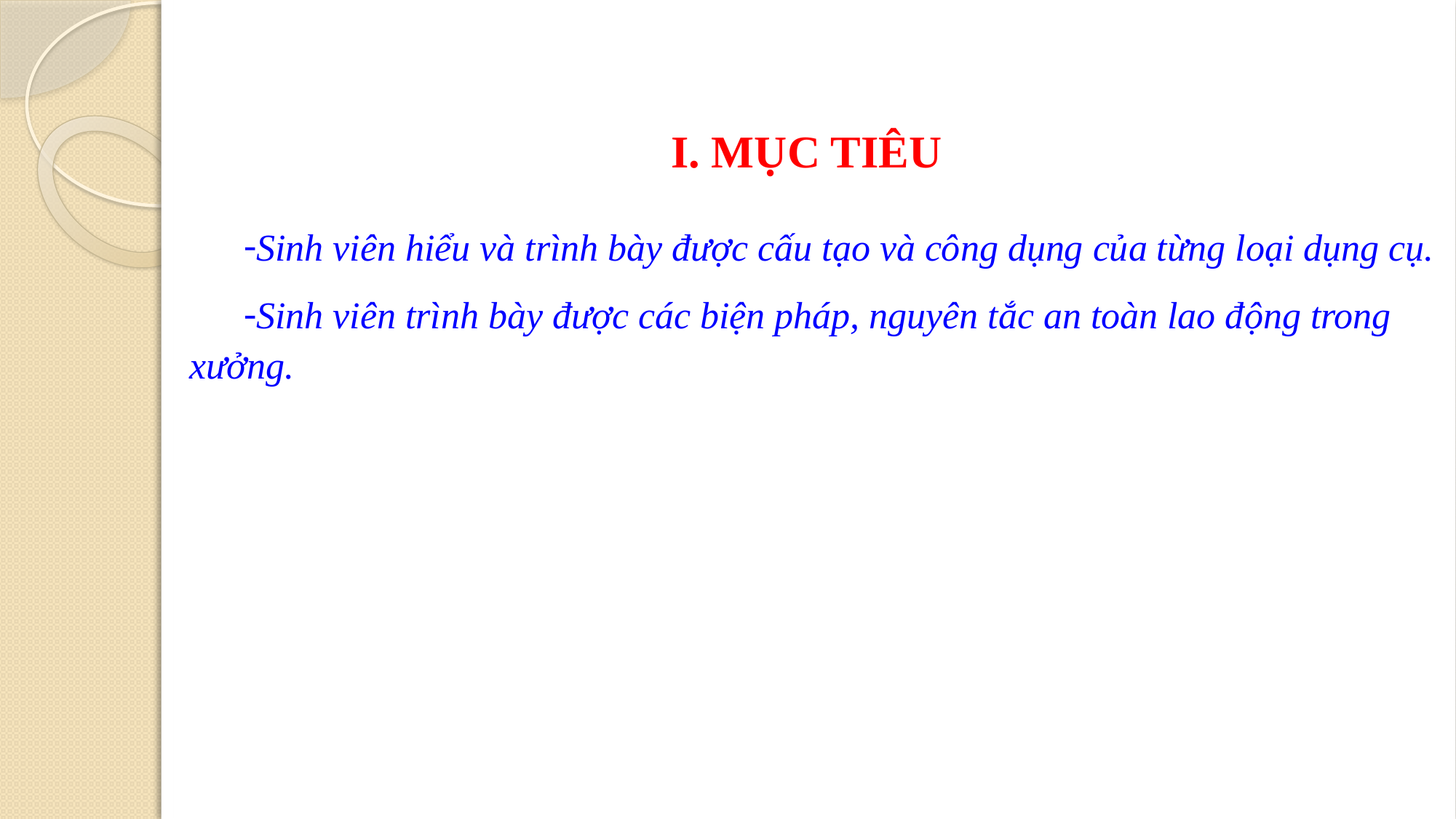

I. MỤC TIÊU
Sinh viên hiểu và trình bày được cấu tạo và công dụng của từng loại dụng cụ.
Sinh viên trình bày được các biện pháp, nguyên tắc an toàn lao động trong xưởng.